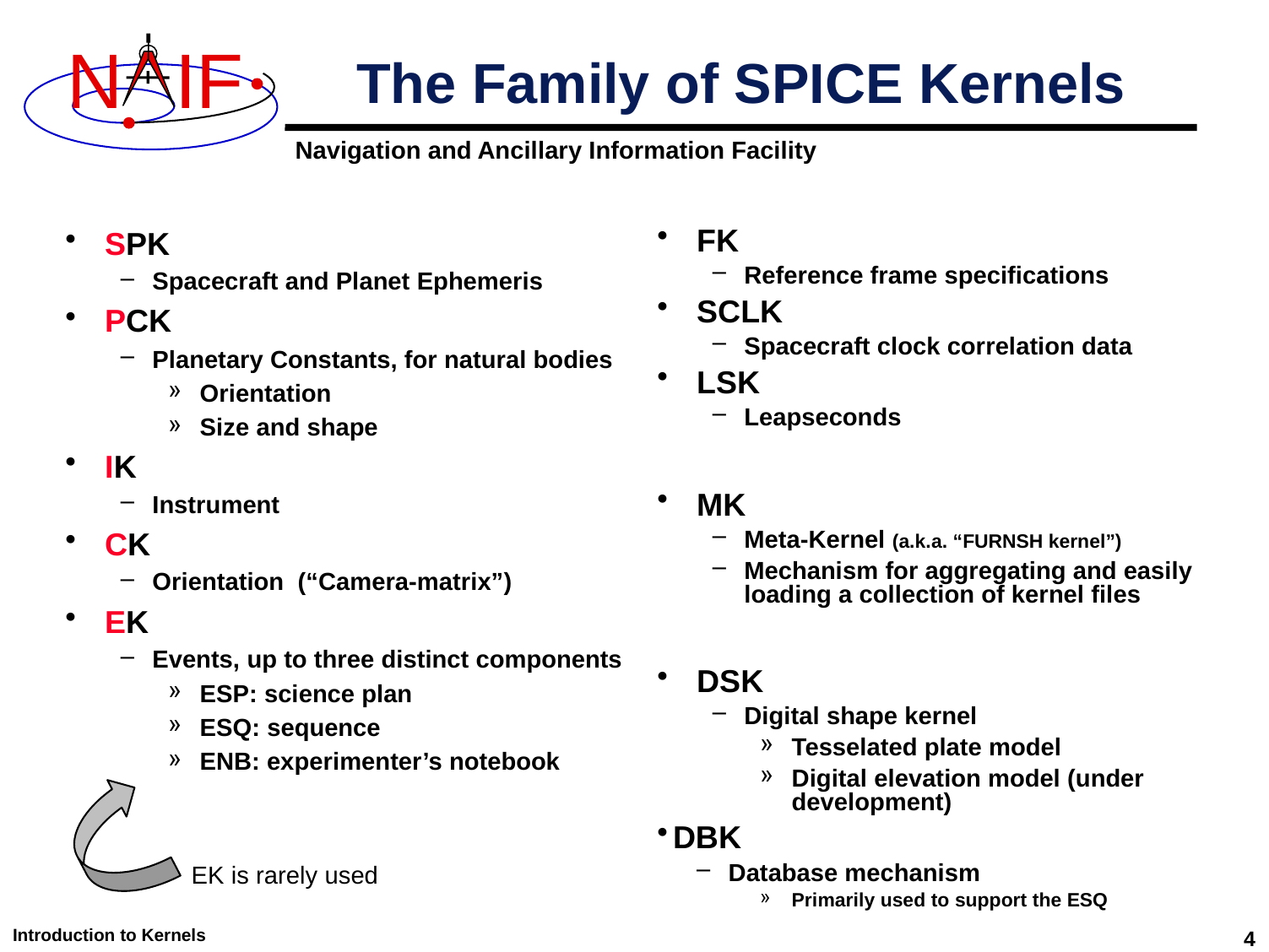

# The Family of SPICE Kernels
SPK
Spacecraft and Planet Ephemeris
PCK
Planetary Constants, for natural bodies
Orientation
Size and shape
IK
Instrument
CK
Orientation  (“Camera-matrix”)
EK
Events, up to three distinct components
ESP: science plan
ESQ: sequence
ENB: experimenter’s notebook
FK
Reference frame specifications
SCLK
Spacecraft clock correlation data
LSK
Leapseconds

MK
Meta-Kernel (a.k.a. “FURNSH kernel”)
Mechanism for aggregating and easily loading a collection of kernel files

DSK
Digital shape kernel
Tesselated plate model
Digital elevation model (under development)
DBK
Database mechanism
Primarily used to support the ESQ

EK is rarely used
Introduction to Kernels
4